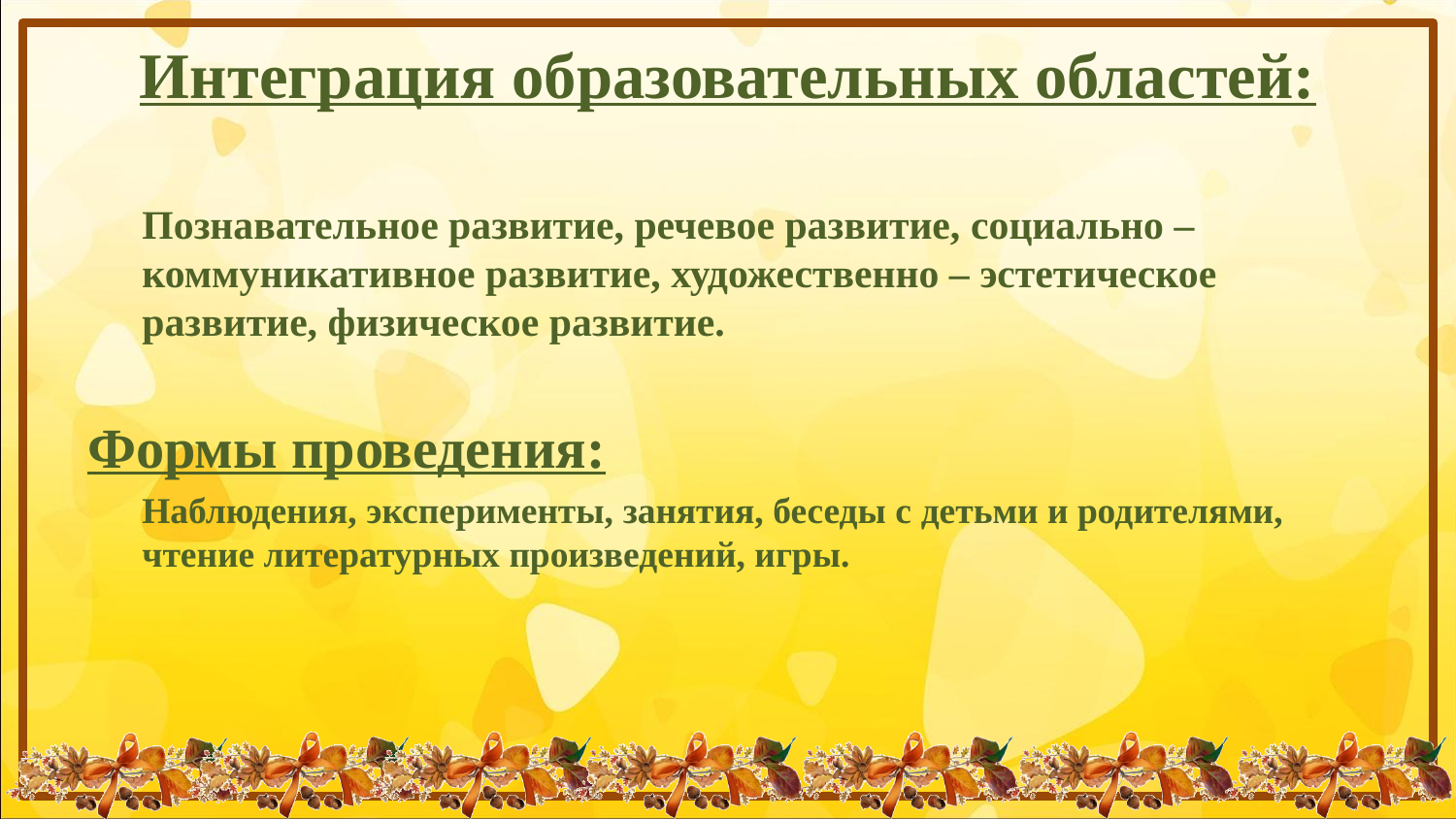

# Интеграция образовательных областей:
	Познавательное развитие, речевое развитие, социально – коммуникативное развитие, художественно – эстетическое развитие, физическое развитие.

Формы проведения:
	Наблюдения, эксперименты, занятия, беседы с детьми и родителями, чтение литературных произведений, игры.